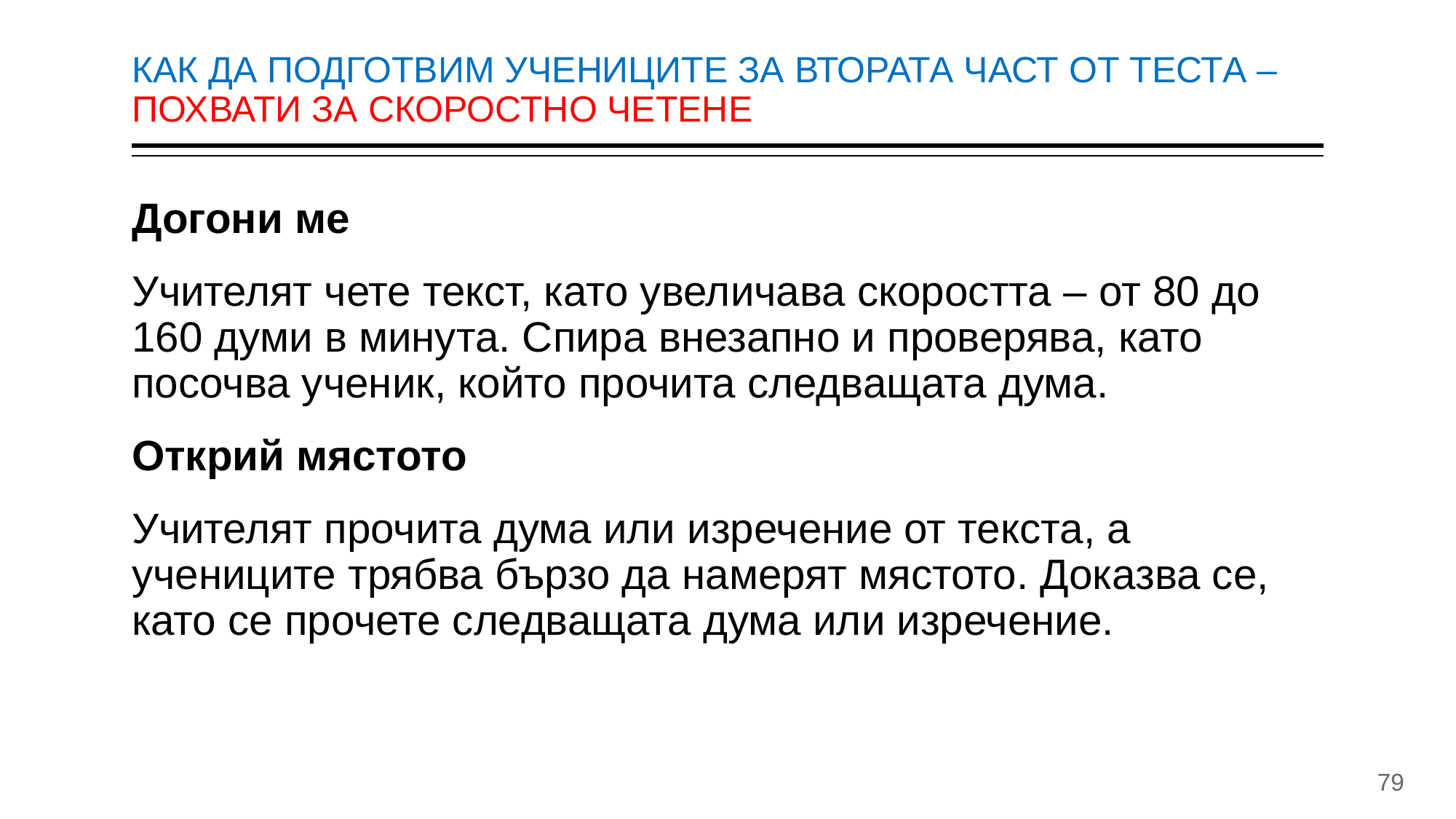

# КАК ДА ПОДГОТВИМ УЧЕНИЦИТЕ ЗА ВТОРАТА ЧАСТ ОТ ТЕСТА –ПОХВАТИ ЗА СКОРОСТНО ЧЕТЕНЕ
Догони ме
Учителят чете текст, като увеличава скоростта – от 80 до 160 думи в минута. Спира внезапно и проверява, като посочва ученик, който прочита следващата дума.
Открий мястото
Учителят прочита дума или изречение от текста, а учениците трябва бързо да намерят мястото. Доказва се, като се прочете следващата дума или изречение.

79